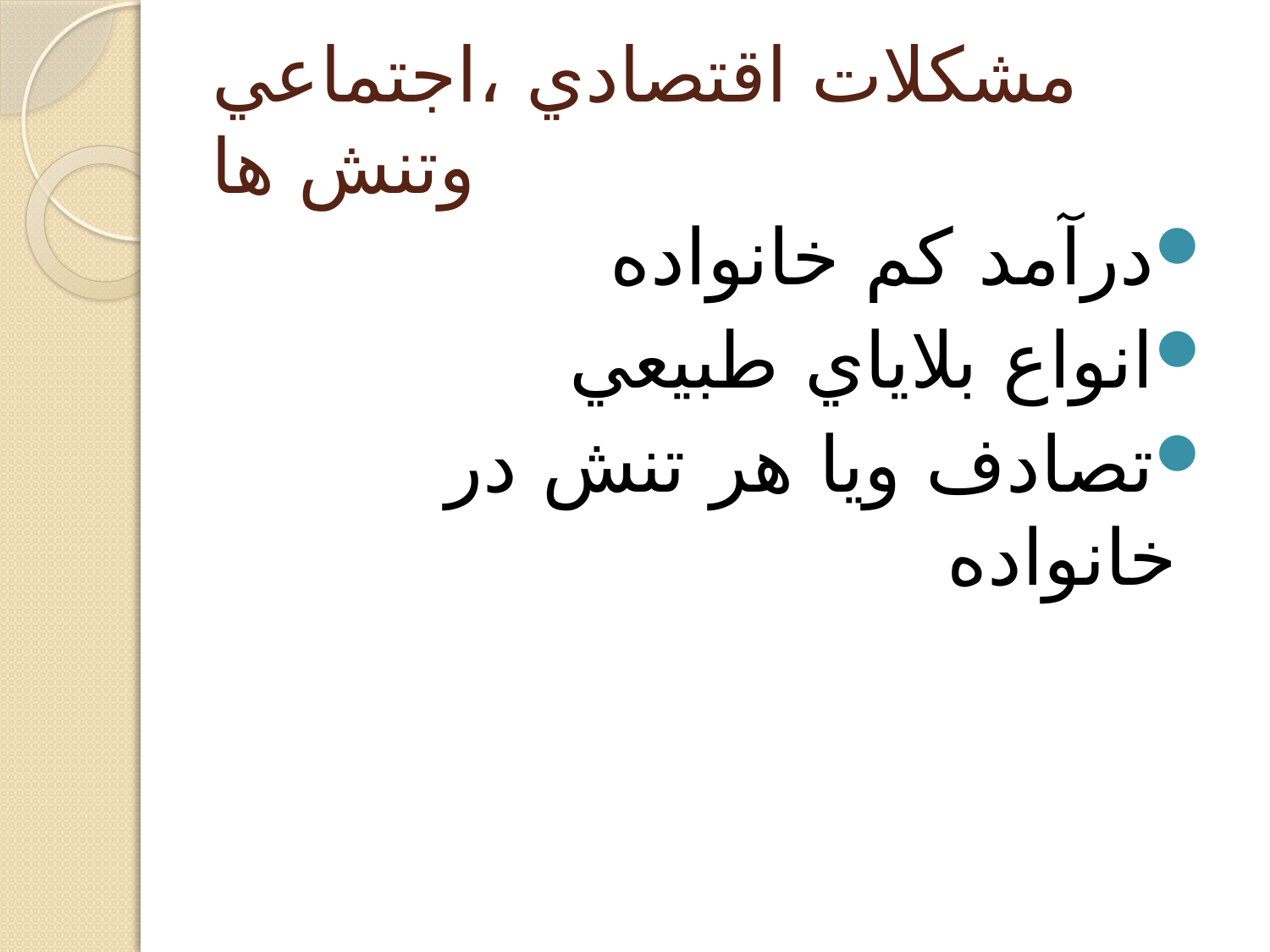

# مشكلات اقتصادي ،اجتماعي وتنش ها
درآمد كم خانواده
انواع بلاياي طبيعي
تصادف ويا هر تنش در  خانواده